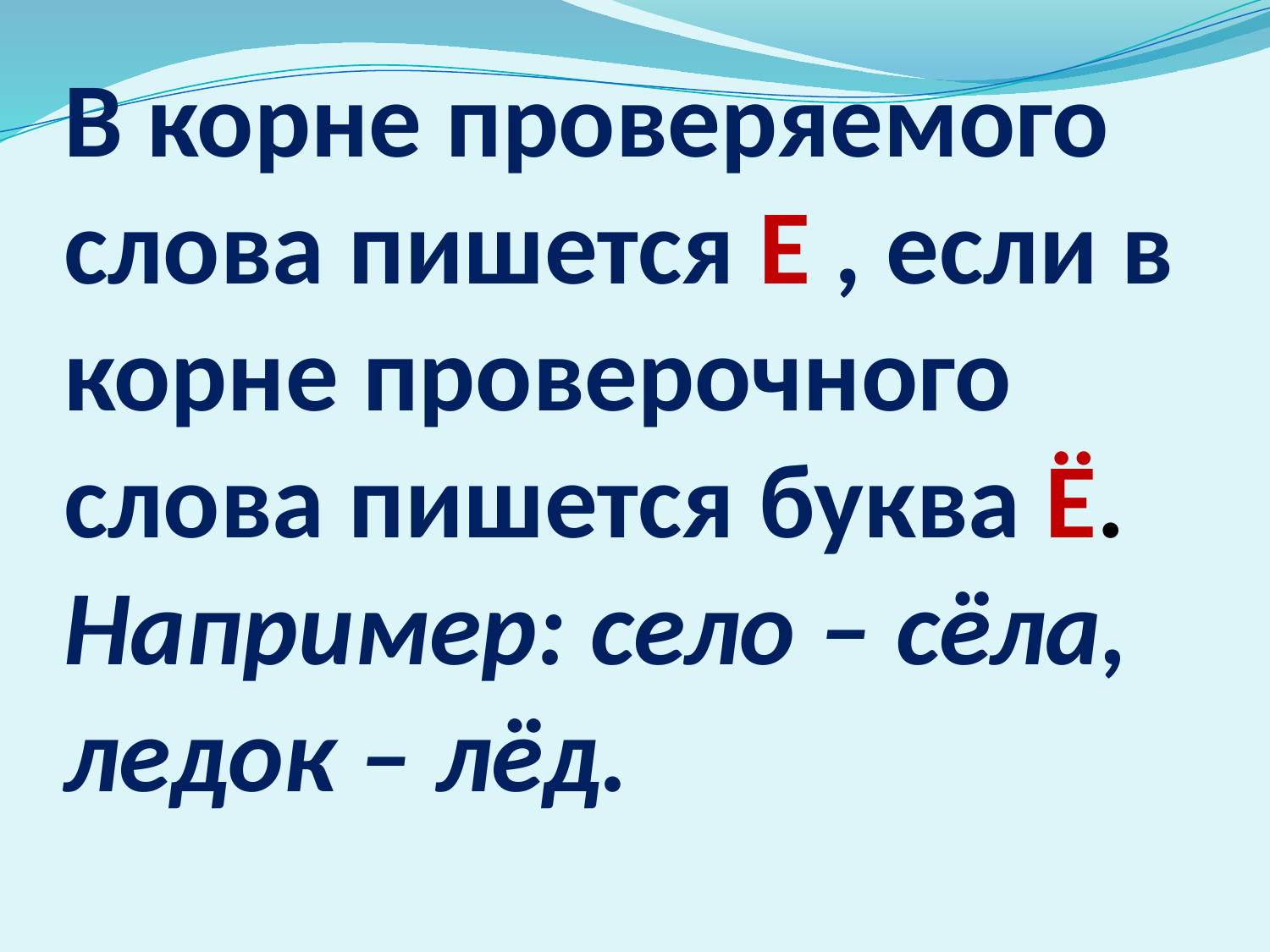

# В корне проверяемого слова пишется Е , если в корне проверочного слова пишется буква Ё. Например: село – сёла, ледок – лёд.